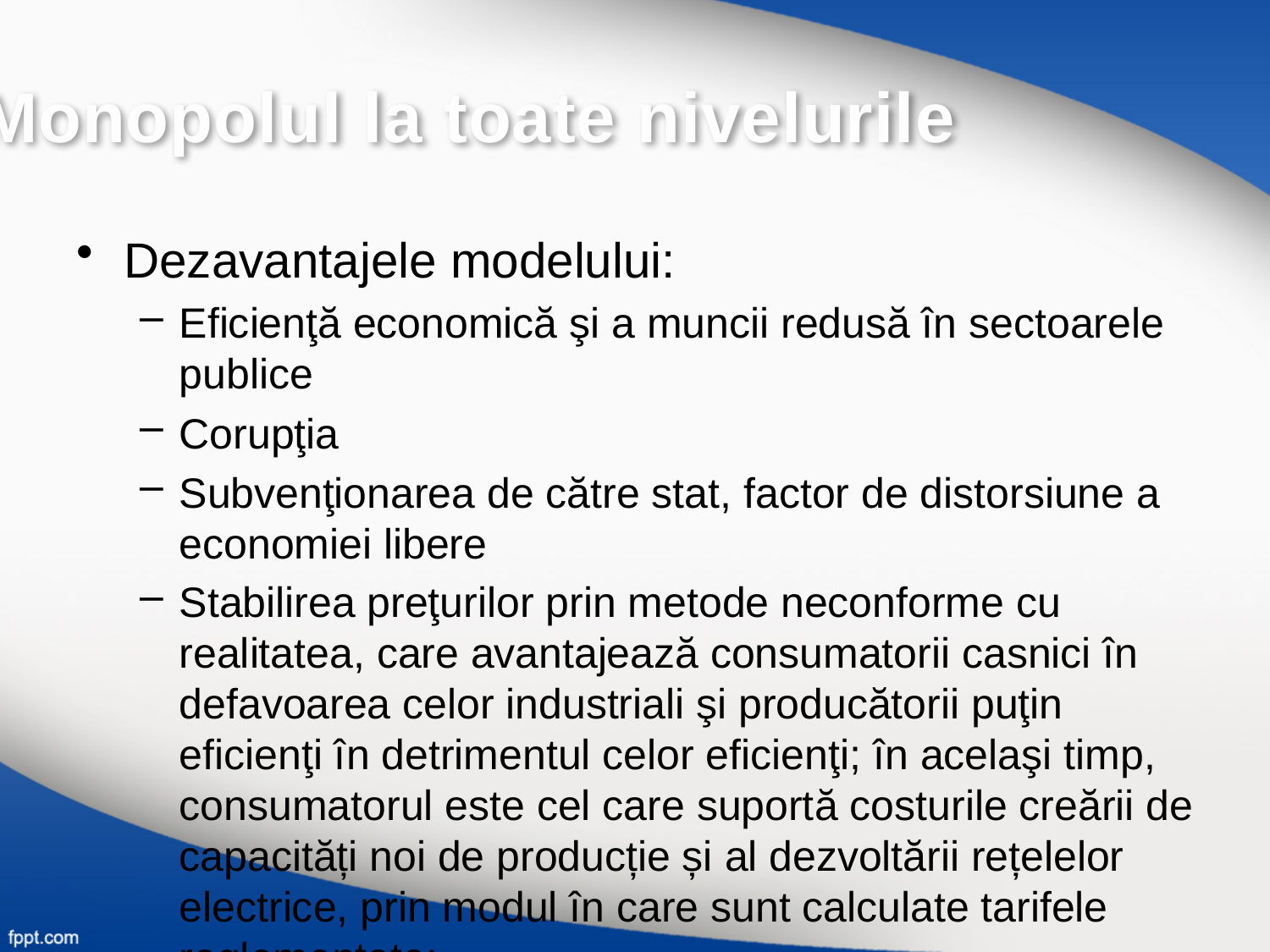

Monopolul la toate nivelurile
Dezavantajele modelului:
Eficienţă economică şi a muncii redusă în sectoarele publice
Corupţia
Subvenţionarea de către stat, factor de distorsiune a economiei libere
Stabilirea preţurilor prin metode neconforme cu realitatea, care avantajează consumatorii casnici în defavoarea celor industriali şi producătorii puţin eficienţi în detrimentul celor eficienţi; în acelaşi timp, consumatorul este cel care suportă costurile creării de capacități noi de producție și al dezvoltării rețelelor electrice, prin modul în care sunt calculate tarifele reglementate: